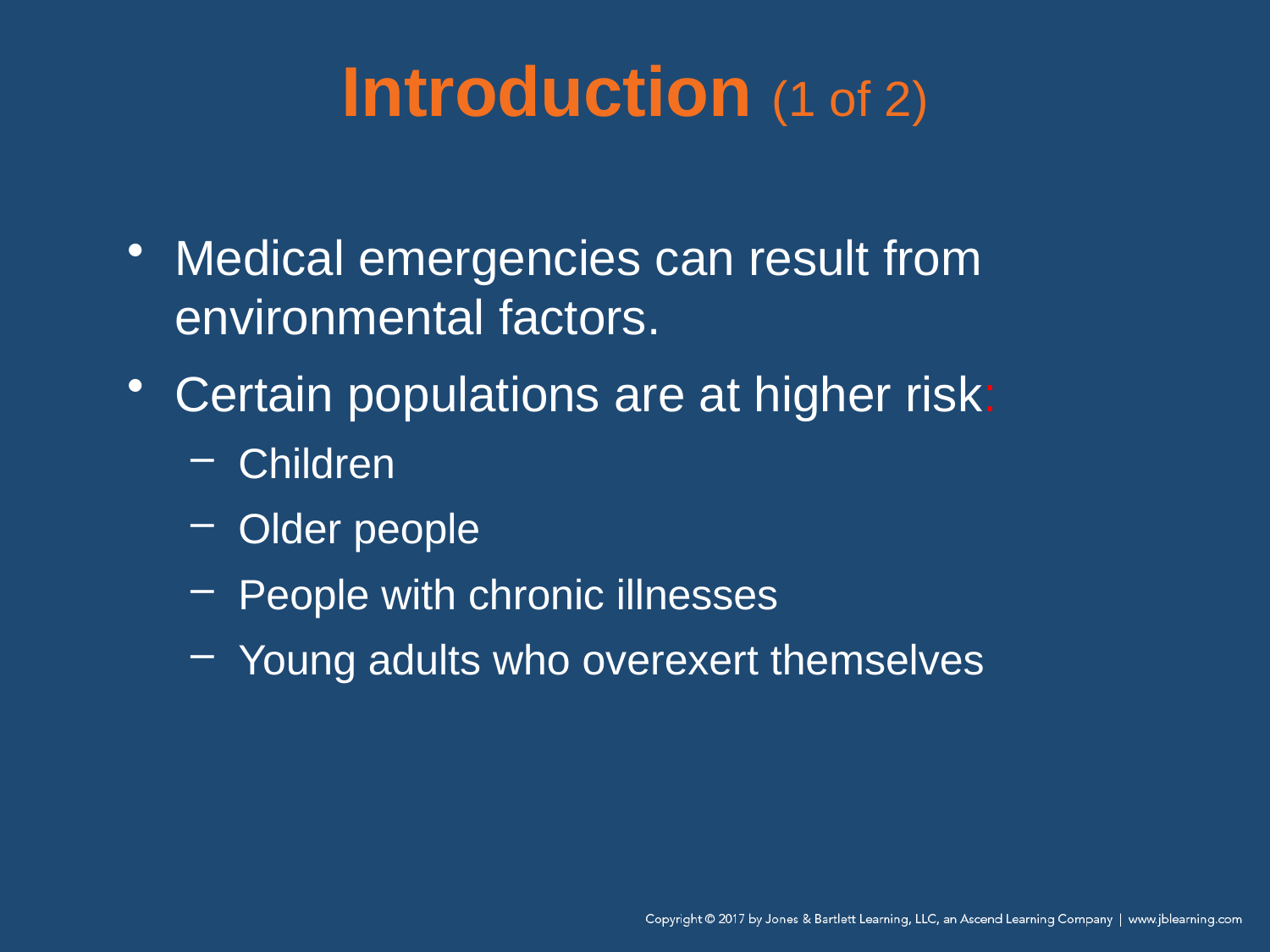

# Introduction (1 of 2)
Medical emergencies can result from environmental factors.
Certain populations are at higher risk:
Children
Older people
People with chronic illnesses
Young adults who overexert themselves